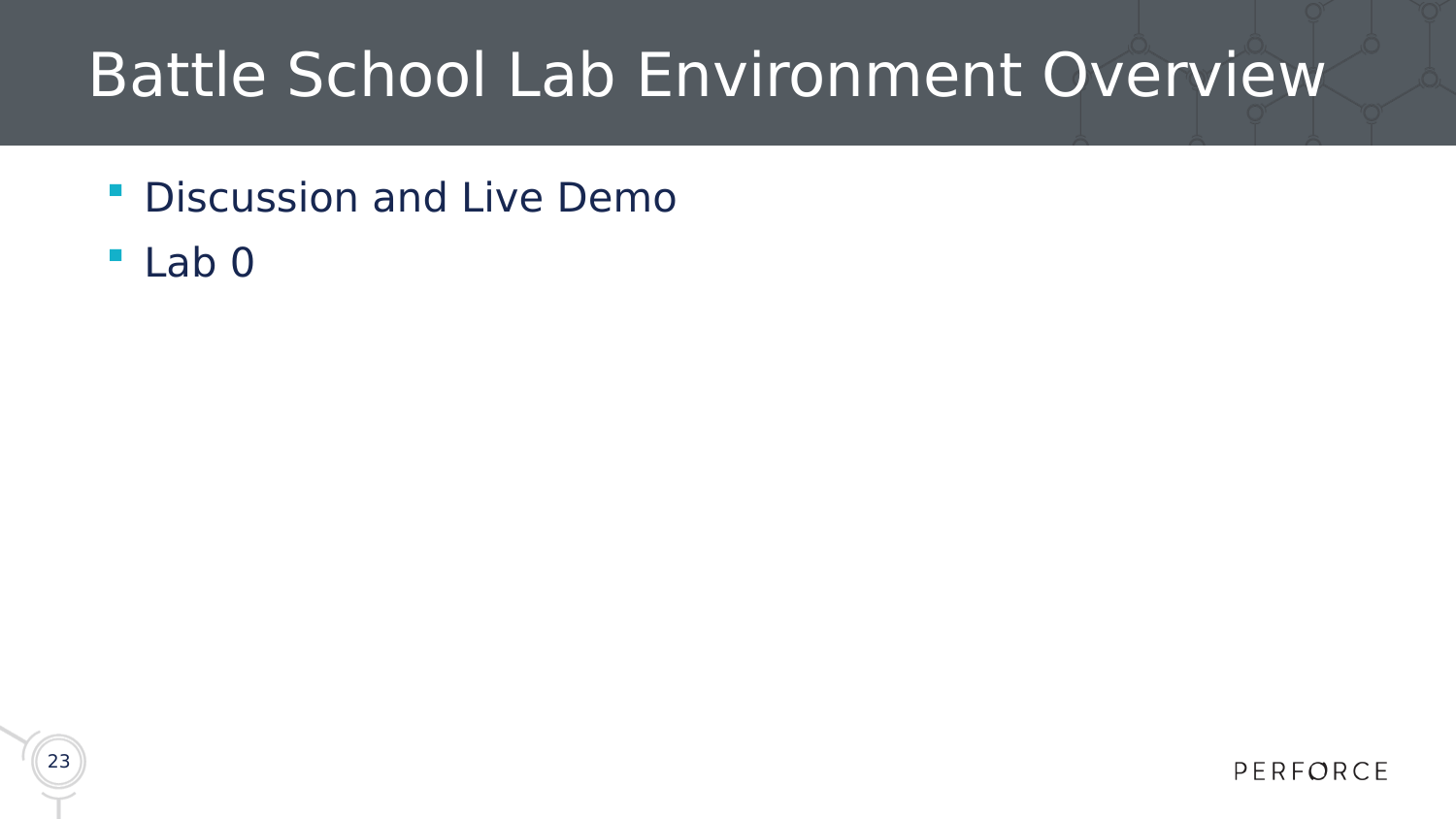

# Battle School Lab Environment Overview
Discussion and Live Demo
Lab 0